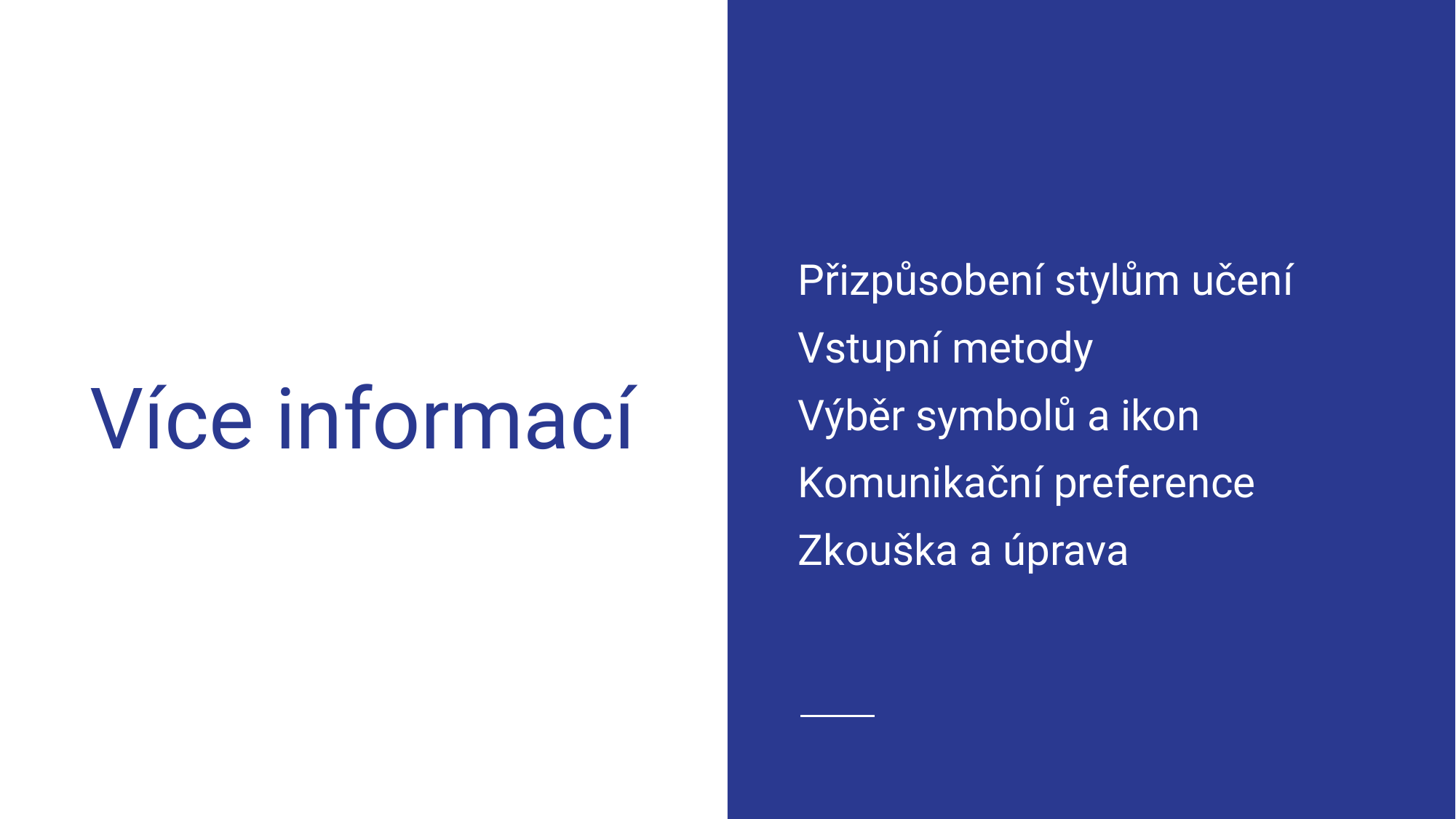

Přizpůsobení stylům učení
Vstupní metody
Výběr symbolů a ikon
Komunikační preference
Zkouška a úprava
# Více informací